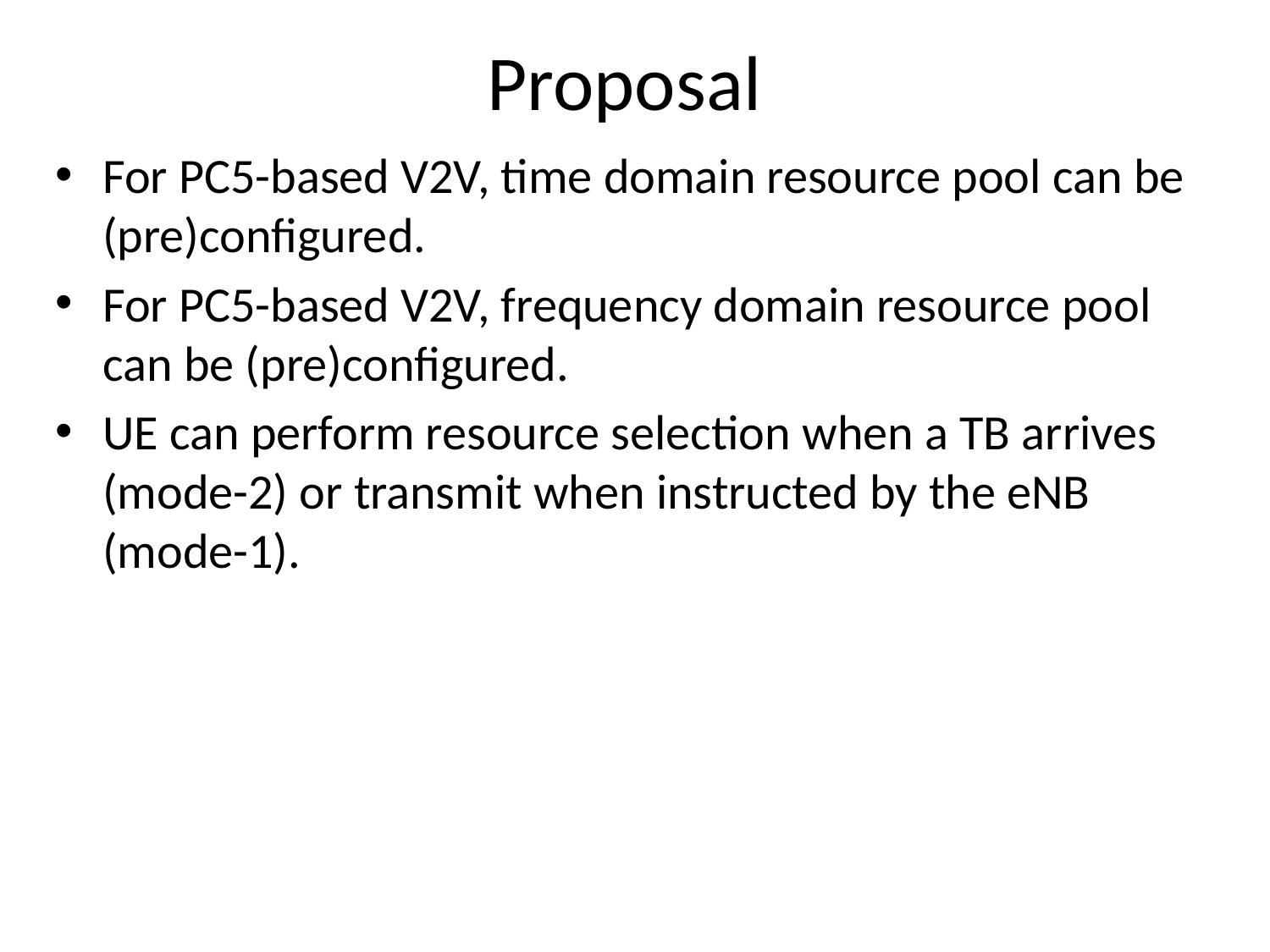

# Proposal
For PC5-based V2V, time domain resource pool can be (pre)configured.
For PC5-based V2V, frequency domain resource pool can be (pre)configured.
UE can perform resource selection when a TB arrives (mode-2) or transmit when instructed by the eNB (mode-1).